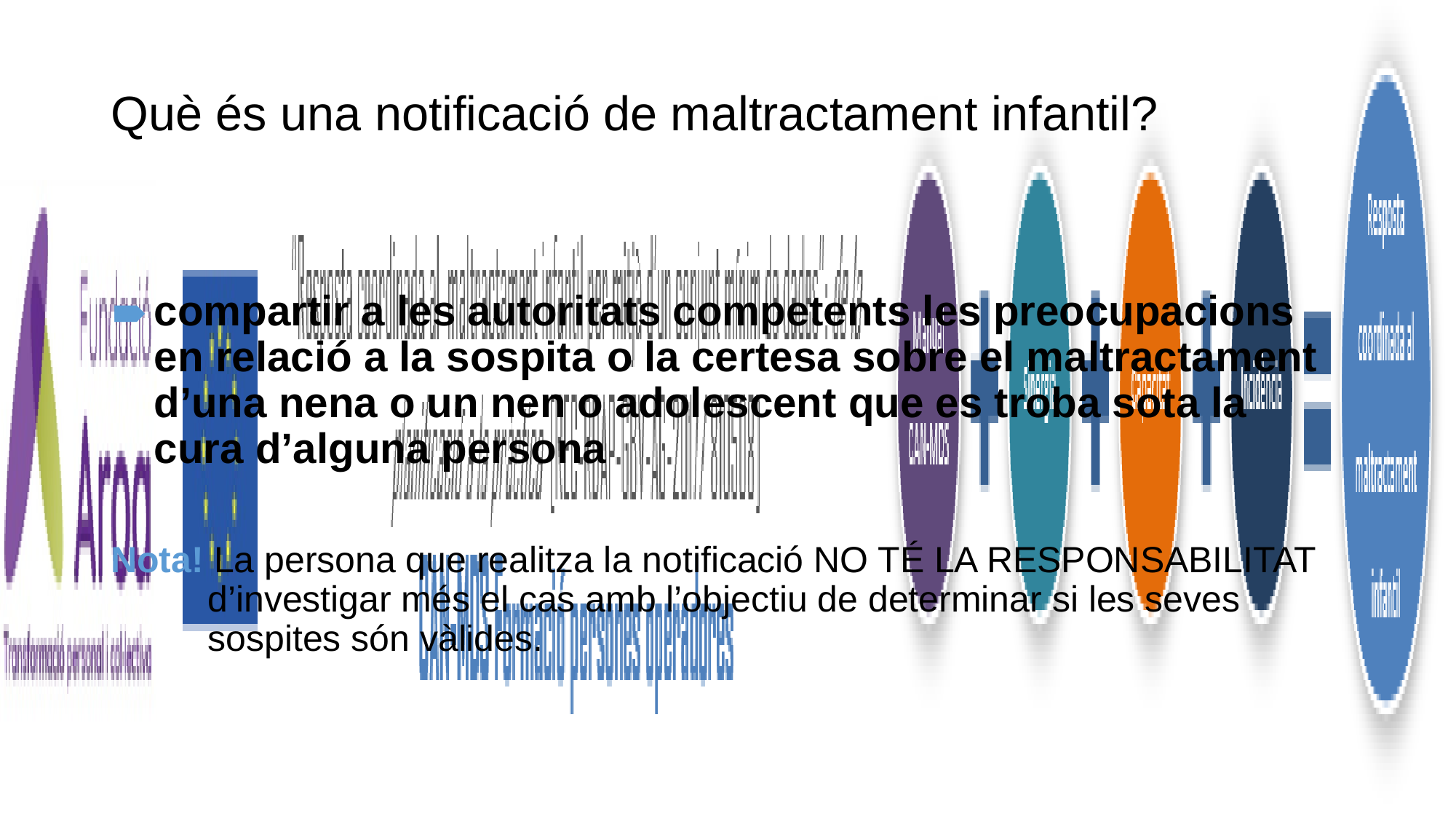

# Què és una notificació de maltractament infantil?

compartir a les autoritats competents les preocupacions en relació a la sospita o la certesa sobre el maltractament d’una nena o un nen o adolescent que es troba sota la cura d’alguna persona

Nota! La persona que realitza la notificació NO TÉ LA RESPONSABILITAT d’investigar més el cas amb l’objectiu de determinar si les seves sospites són vàlides.